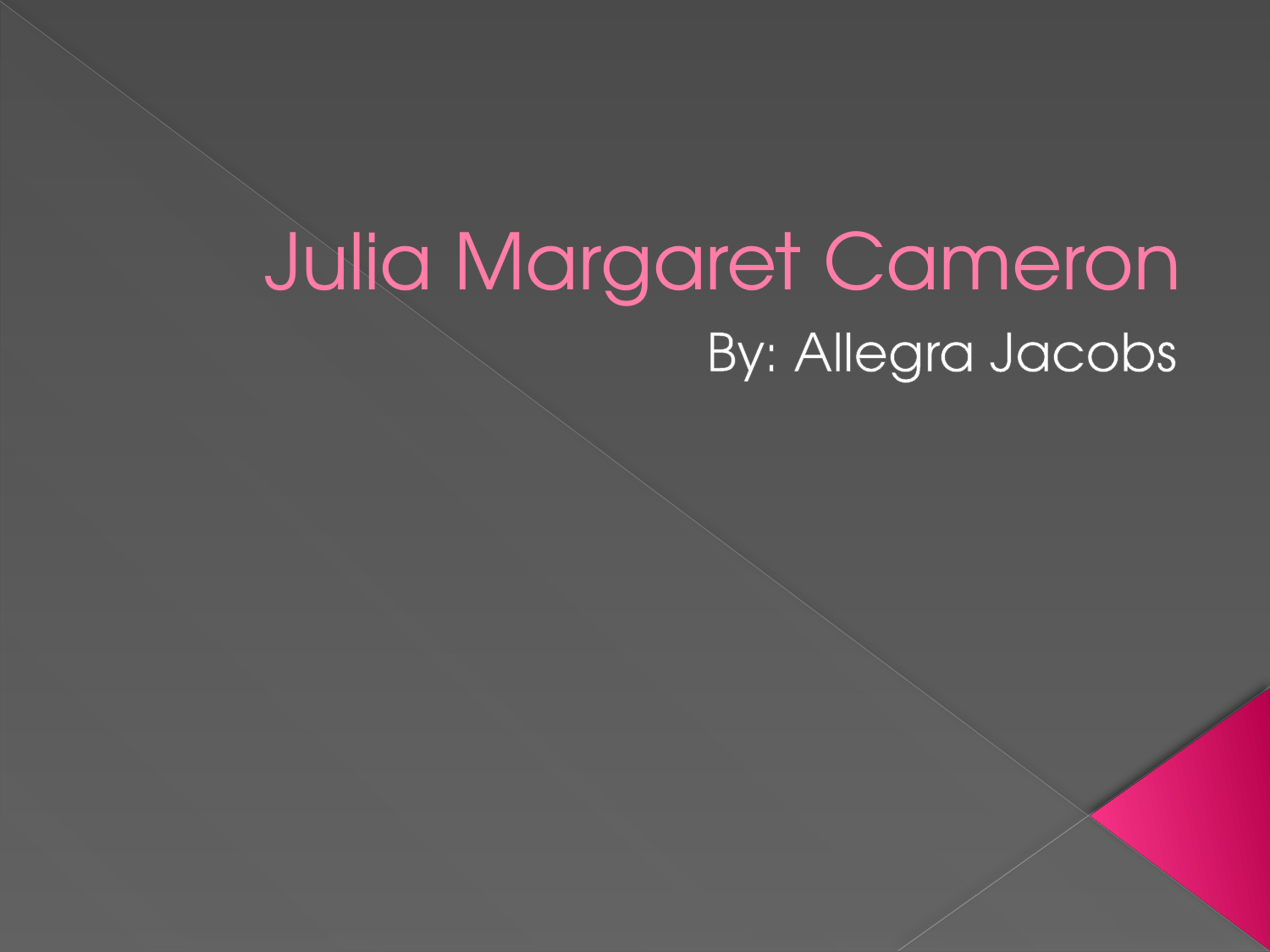

# Julia Margaret Cameron
By: Allegra Jacobs